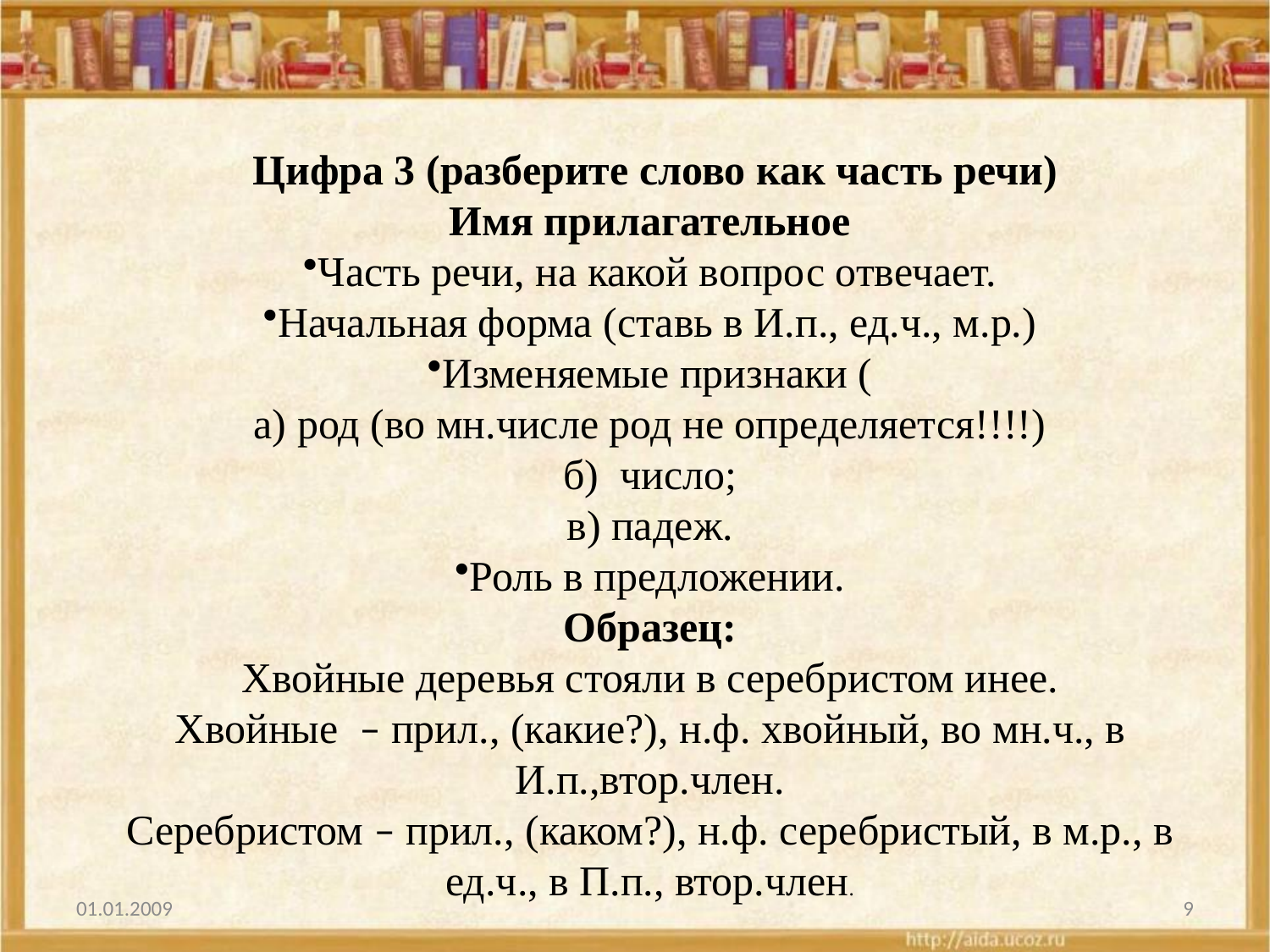

Цифра 3 (разберите слово как часть речи)
Имя прилагательное
Часть речи, на какой вопрос отвечает.
Начальная форма (ставь в И.п., ед.ч., м.р.)
Изменяемые признаки (
а) род (во мн.числе род не определяется!!!!)
б)  число;
в) падеж.
Роль в предложении.
Образец:
Хвойные деревья стояли в серебристом инее.
Хвойные  – прил., (какие?), н.ф. хвойный, во мн.ч., в И.п.,втор.член.
Серебристом – прил., (каком?), н.ф. серебристый, в м.р., в ед.ч., в П.п., втор.член.
01.01.2009
9